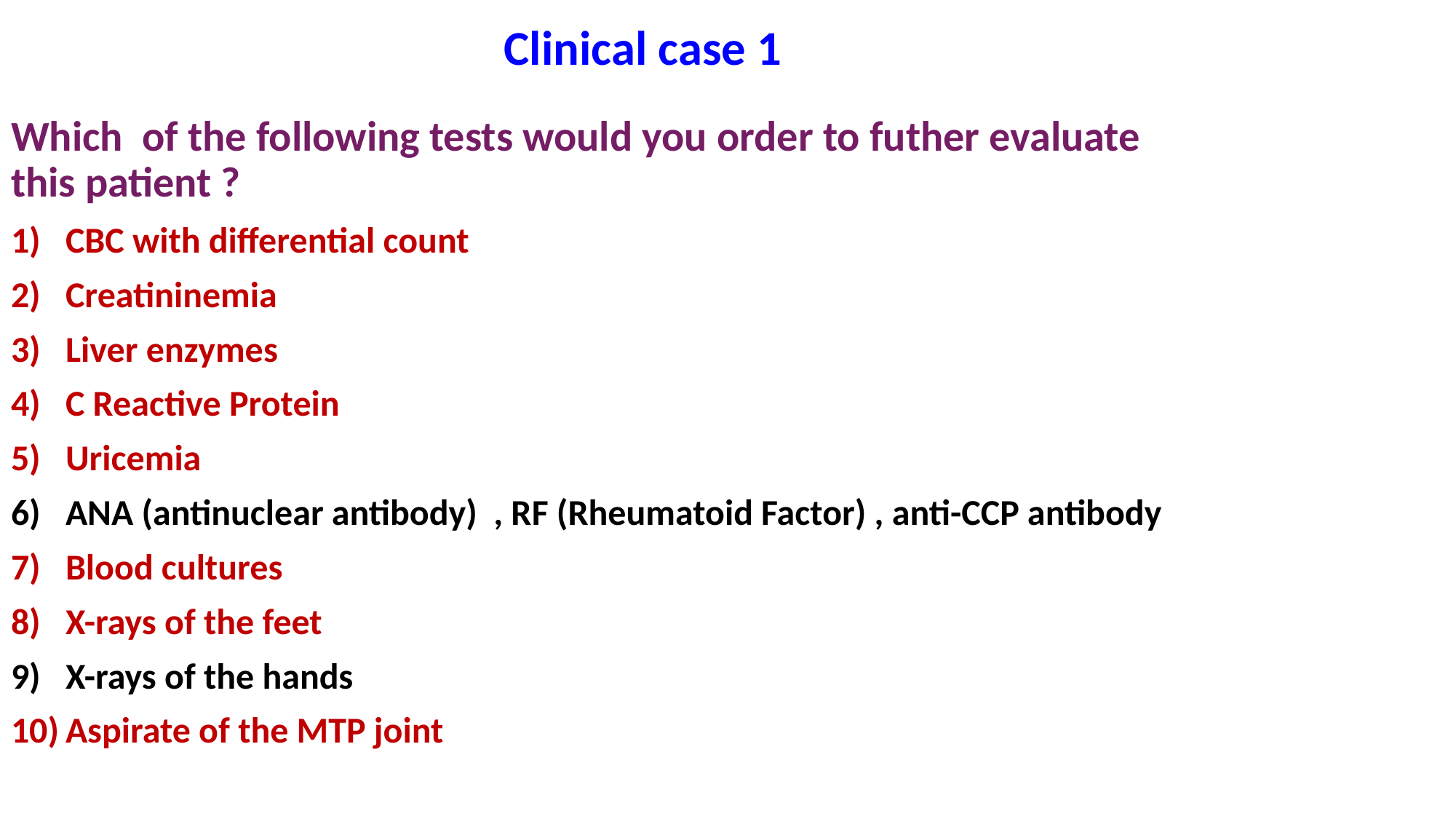

Clinical case 1
Which  of the following tests would you order to futher evaluate this patient ?
CBC with differential count
Creatininemia
Liver enzymes
C Reactive Protein
Uricemia
ANA (antinuclear antibody)  , RF (Rheumatoid Factor) , anti-CCP antibody
Blood cultures
X-rays of the feet
X-rays of the hands
Aspirate of the MTP joint